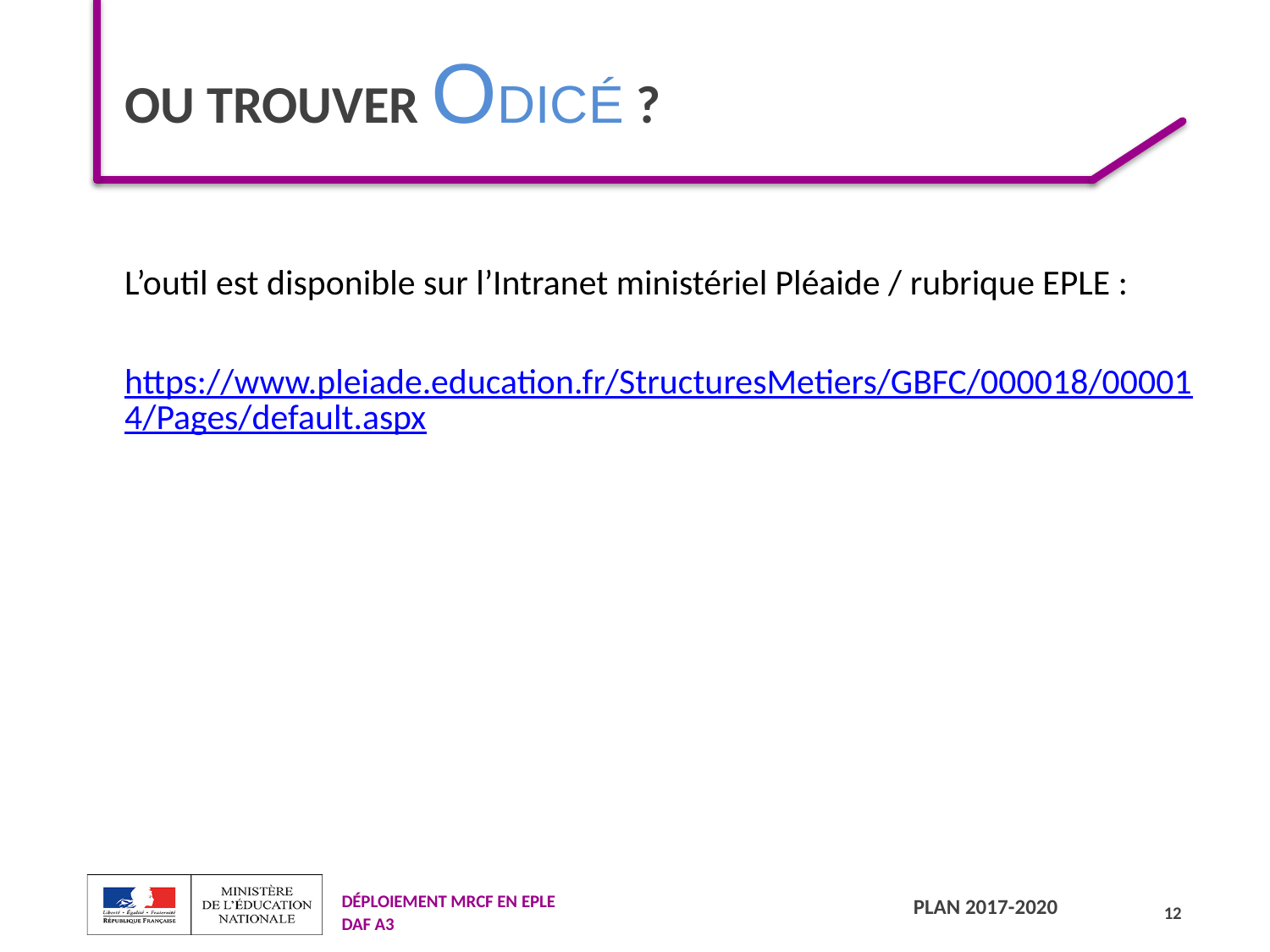

# Ou trouver ODICé ?

L’outil est disponible sur l’Intranet ministériel Pléaide / rubrique EPLE :

https://www.pleiade.education.fr/StructuresMetiers/GBFC/000018/000014/Pages/default.aspx

12